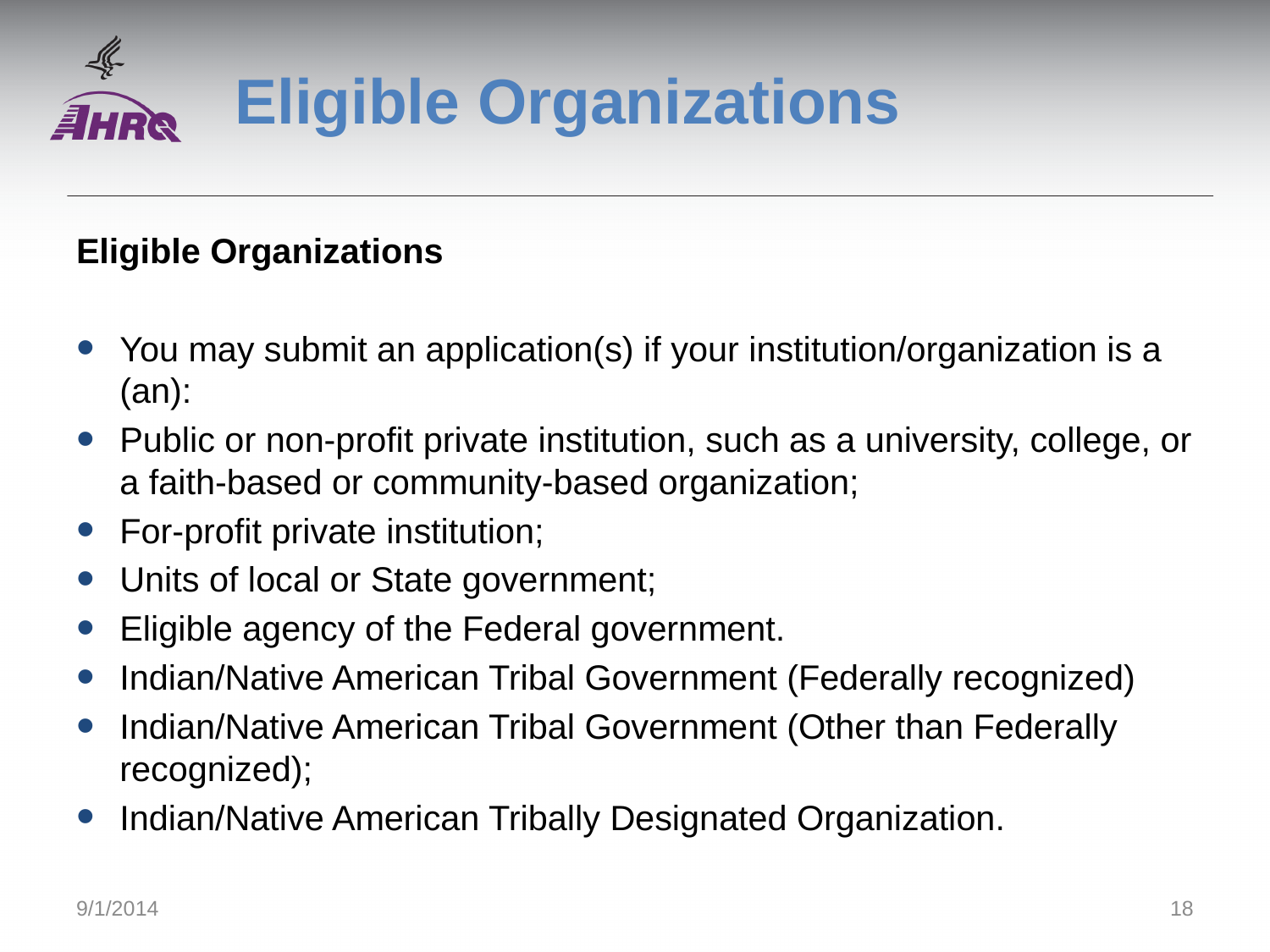

# Eligible Organizations
Eligible Organizations

You may submit an application(s) if your institution/organization is a (an):
Public or non-profit private institution, such as a university, college, or a faith-based or community-based organization;
For-profit private institution;
Units of local or State government;
Eligible agency of the Federal government.
Indian/Native American Tribal Government (Federally recognized)
Indian/Native American Tribal Government (Other than Federally recognized);
Indian/Native American Tribally Designated Organization.

9/1/2014
18